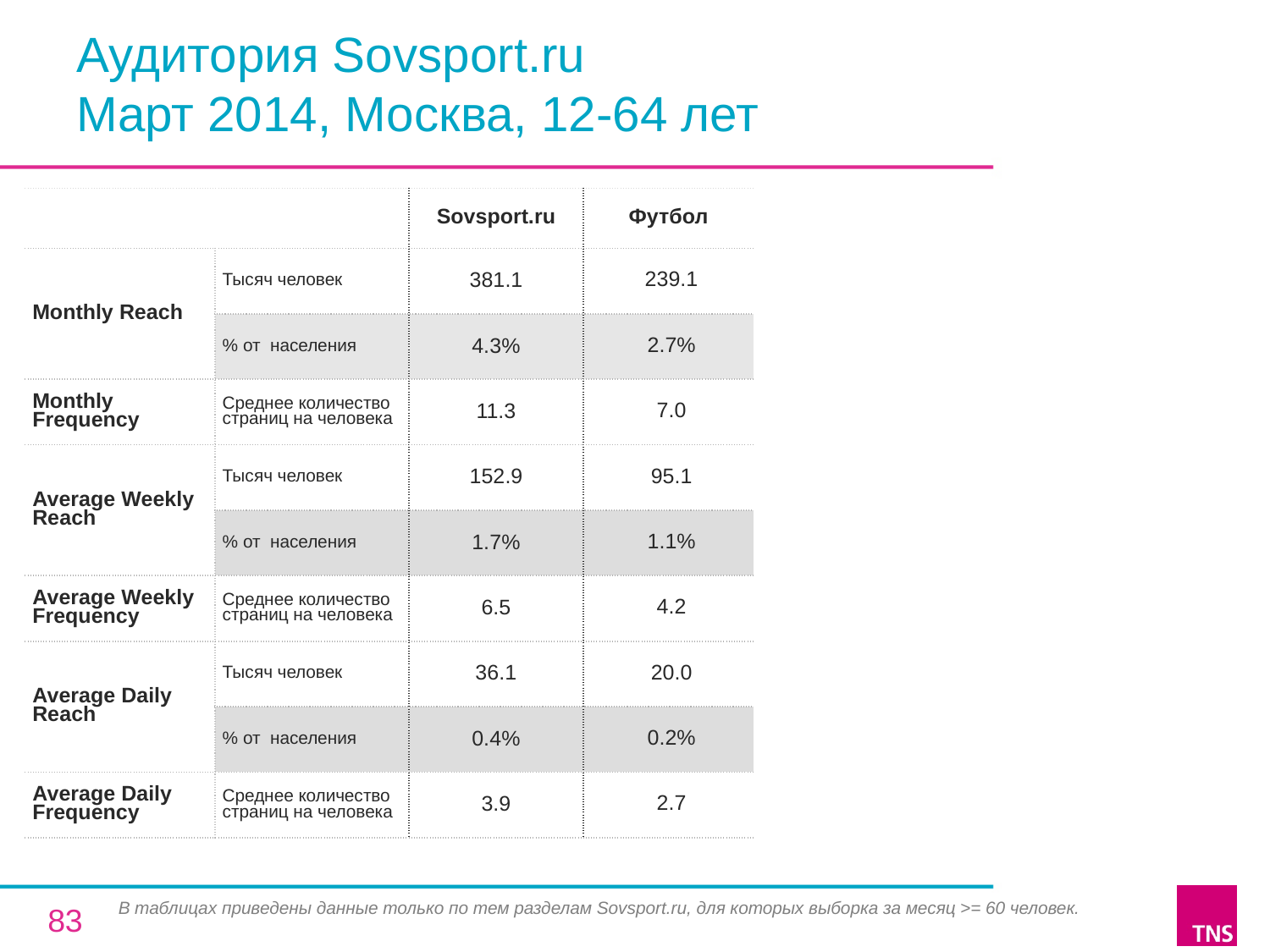

# Аудитория Sovsport.ru Март 2014, Москва, 12-64 лет
|  |  | Sovsport.ru | Футбол |
| --- | --- | --- | --- |
| Monthly Reach | Тысяч человек | 381.1 | 239.1 |
|  | % от населения | 4.3% | 2.7% |
| Monthly Frequency | Среднее количество страниц на человека | 11.3 | 7.0 |
| Average Weekly Reach | Тысяч человек | 152.9 | 95.1 |
|  | % от населения | 1.7% | 1.1% |
| Average Weekly Frequency | Среднее количество страниц на человека | 6.5 | 4.2 |
| Average Daily Reach | Тысяч человек | 36.1 | 20.0 |
|  | % от населения | 0.4% | 0.2% |
| Average Daily Frequency | Среднее количество страниц на человека | 3.9 | 2.7 |
В таблицах приведены данные только по тем разделам Sovsport.ru, для которых выборка за месяц >= 60 человек.
83